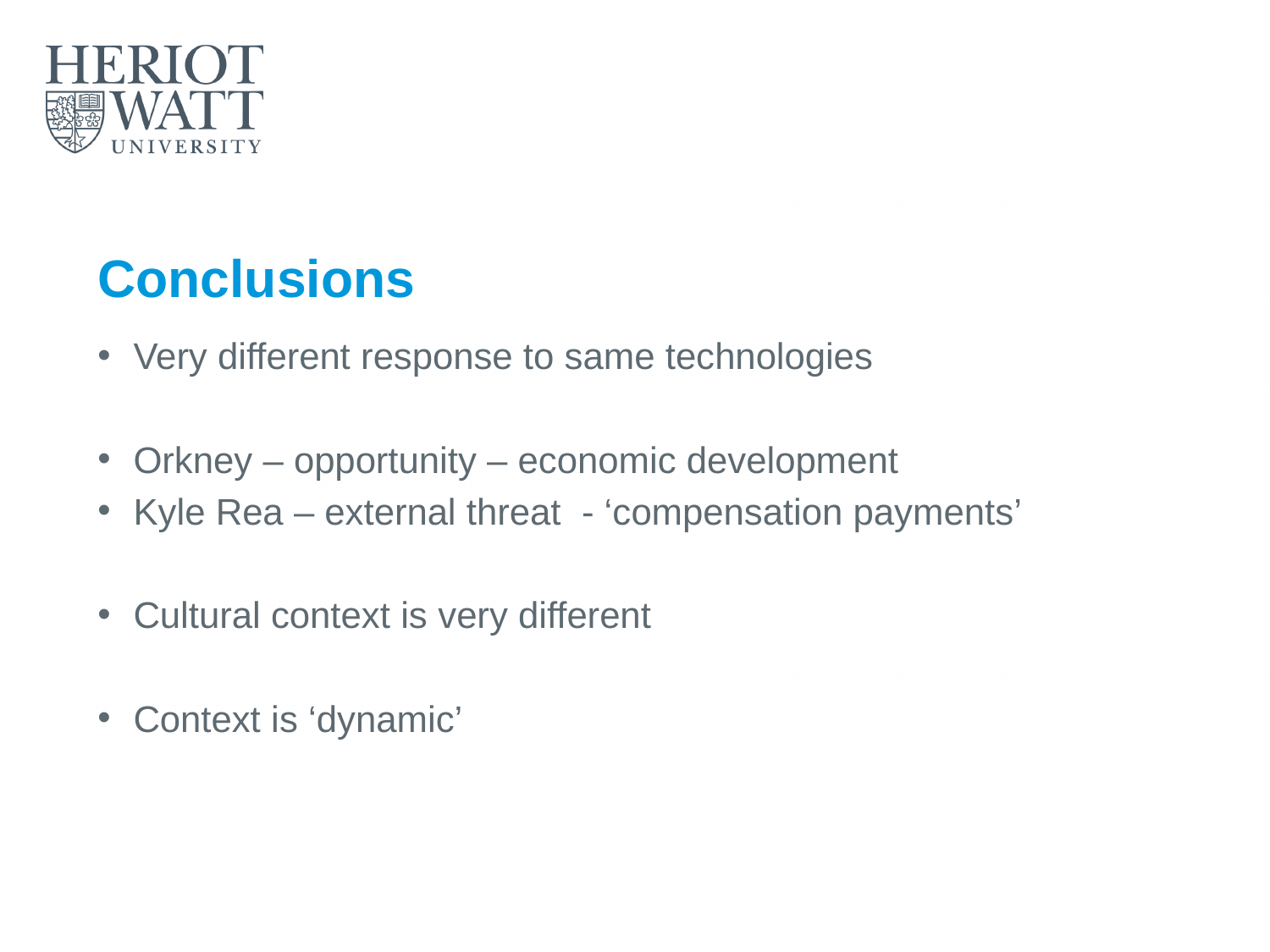

# Conclusions
Very different response to same technologies

Orkney – opportunity – economic development
Kyle Rea – external threat  - ‘compensation payments’

Cultural context is very different

Context is ‘dynamic’